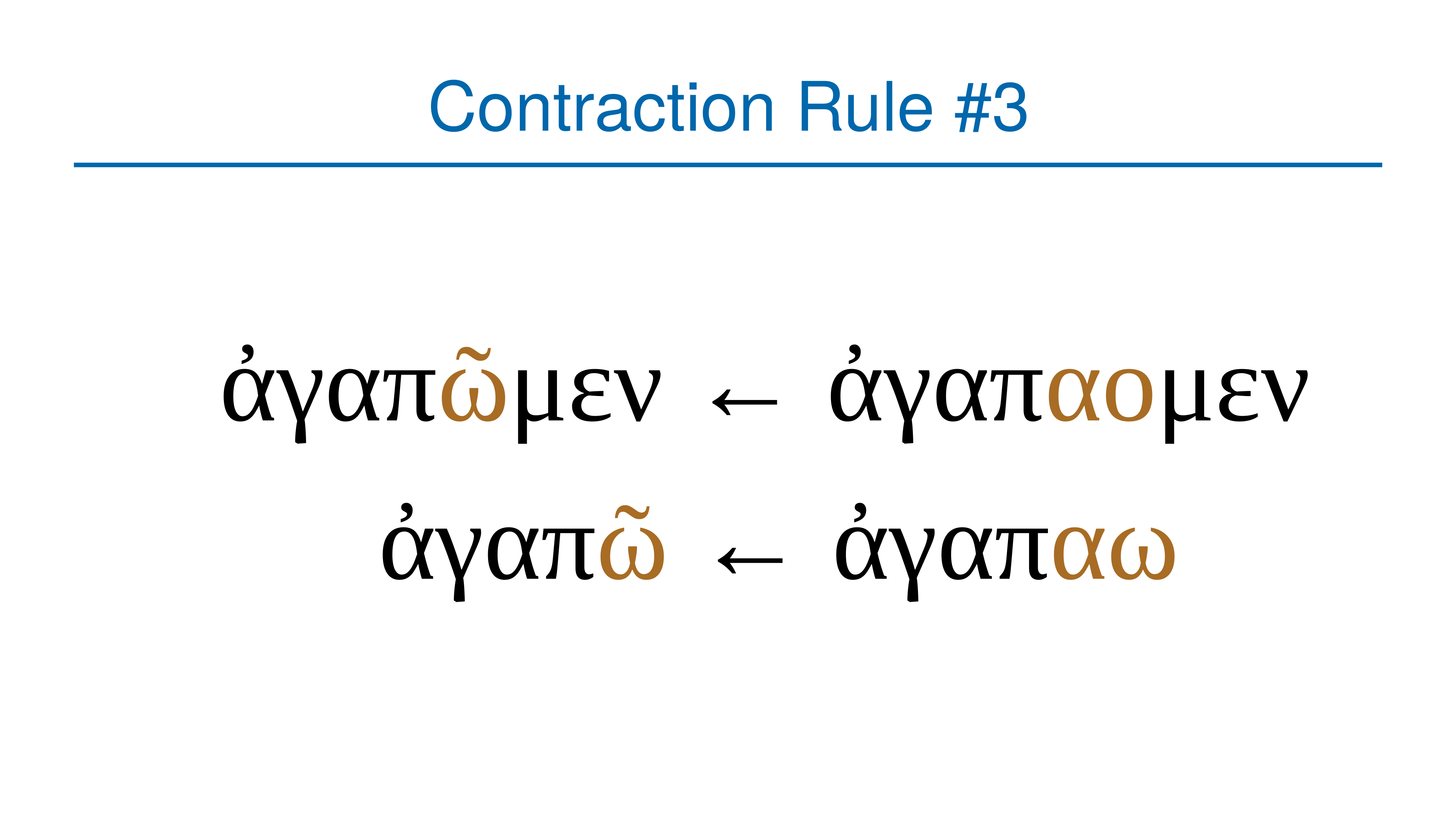

# Contraction Rule #3
ἀγαπῶμεν ← ἀγαπαομεν
ἀγαπῶ ← ἀγαπαω